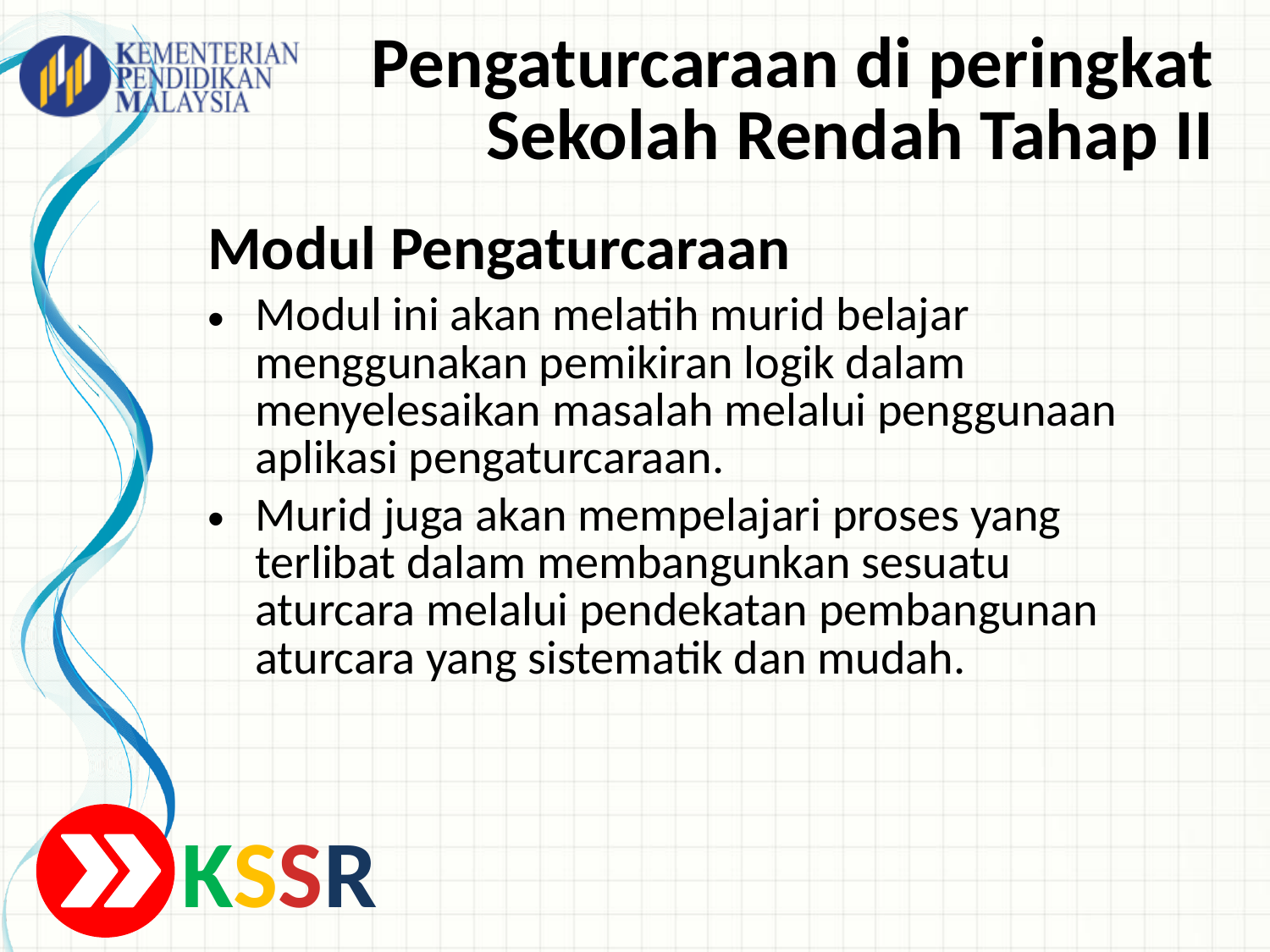

# Pengaturcaraan di peringkat Sekolah Rendah Tahap II
Modul Pengaturcaraan
Modul ini akan melatih murid belajar menggunakan pemikiran logik dalam menyelesaikan masalah melalui penggunaan aplikasi pengaturcaraan.
Murid juga akan mempelajari proses yang terlibat dalam membangunkan sesuatu aturcara melalui pendekatan pembangunan aturcara yang sistematik dan mudah.